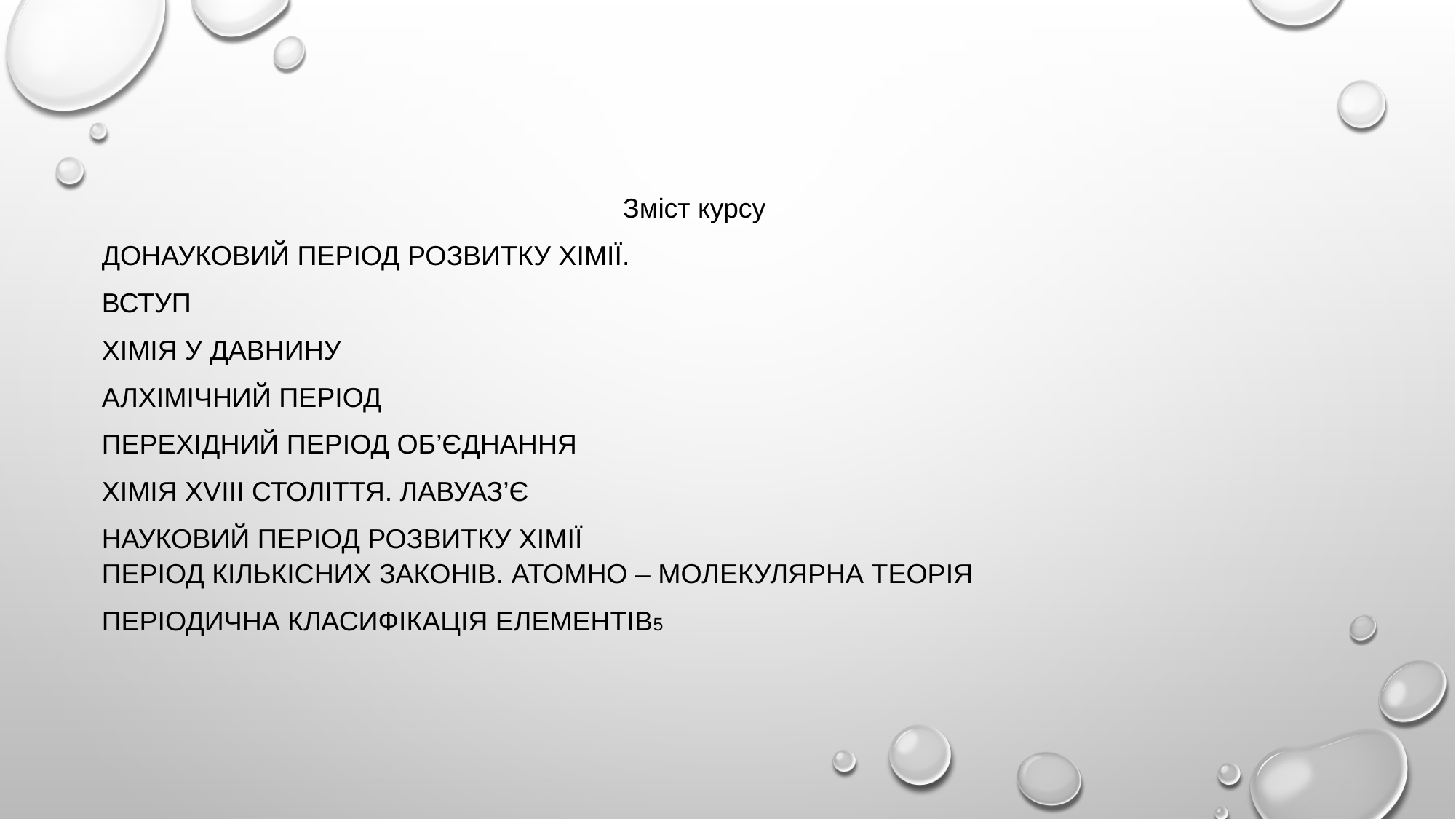

Зміст курсу
ДОНАУКОВИЙ ПЕРІОД РОЗВИТКУ ХІМІЇ.
ВСТУП
ХІМІЯ У ДАВНИНУ
АЛХІМІЧНИЙ ПЕРІОД
ПЕРЕХІДНИЙ ПЕРІОД ОБ’ЄДНАННЯ
ХІМІЯ XVIII СТОЛІТТЯ. ЛАВУАЗ’Є
НАУКОВИЙ ПЕРІОД РОЗВИТКУ ХІМІЇ
ПЕРІОД КІЛЬКІСНИХ ЗАКОНІВ. АТОМНО – МОЛЕКУЛЯРНА ТЕОРІЯ
ПЕРІОДИЧНА КЛАСИФІКАЦІЯ ЕЛЕМЕНТІВ5